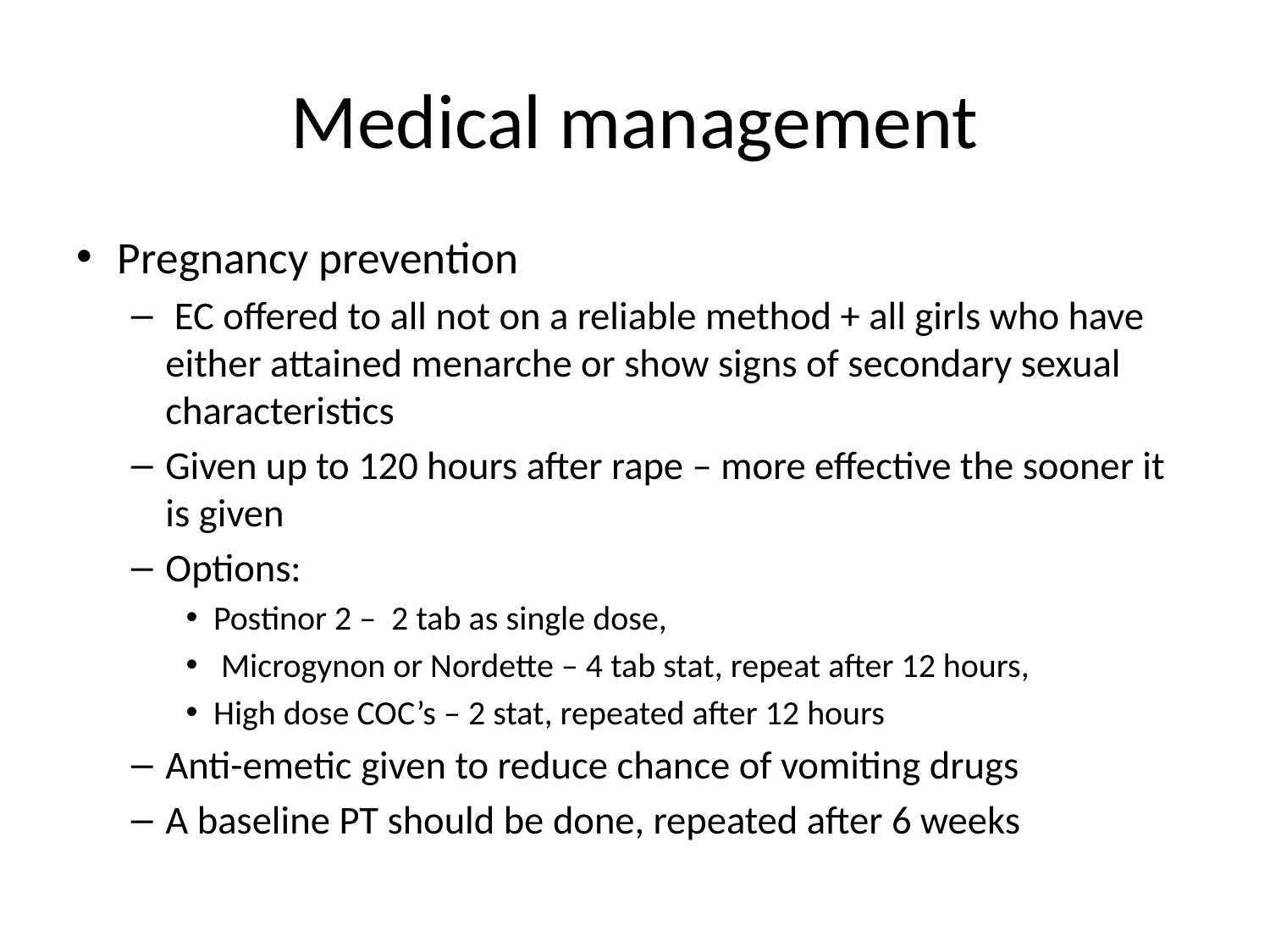

# Medical management
Pregnancy prevention
 EC offered to all not on a reliable method + all girls who have either attained menarche or show signs of secondary sexual characteristics
Given up to 120 hours after rape – more effective the sooner it is given
Options:
Postinor 2 –  2 tab as single dose,
 Microgynon or Nordette – 4 tab stat, repeat after 12 hours,
High dose COC’s – 2 stat, repeated after 12 hours
Anti-emetic given to reduce chance of vomiting drugs
A baseline PT should be done, repeated after 6 weeks